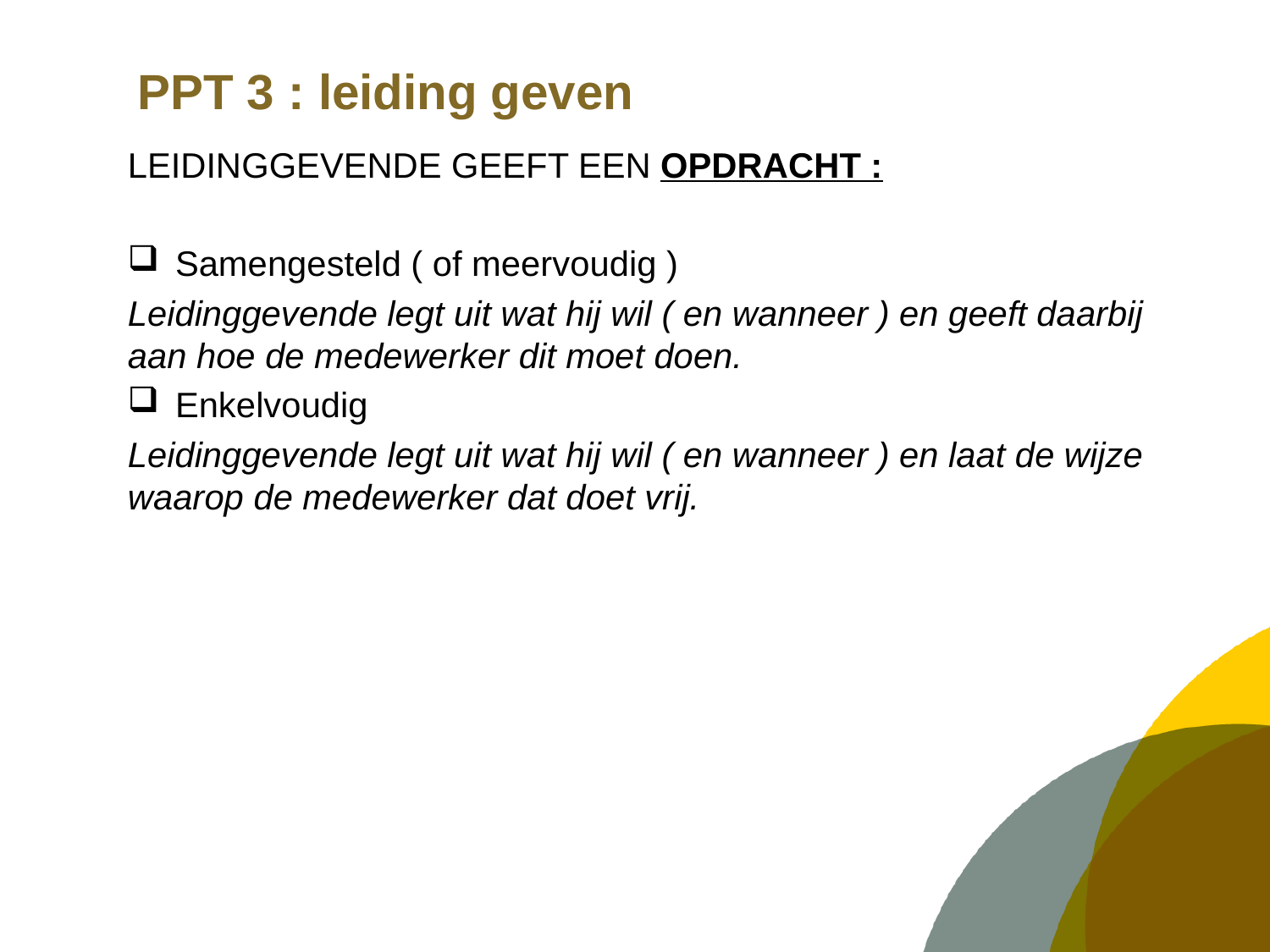

# PPT 3 : leiding geven
LEIDINGGEVENDE GEEFT EEN OPDRACHT :

Samengesteld ( of meervoudig )
Leidinggevende legt uit wat hij wil ( en wanneer ) en geeft daarbij aan hoe de medewerker dit moet doen.
Enkelvoudig
Leidinggevende legt uit wat hij wil ( en wanneer ) en laat de wijze waarop de medewerker dat doet vrij.